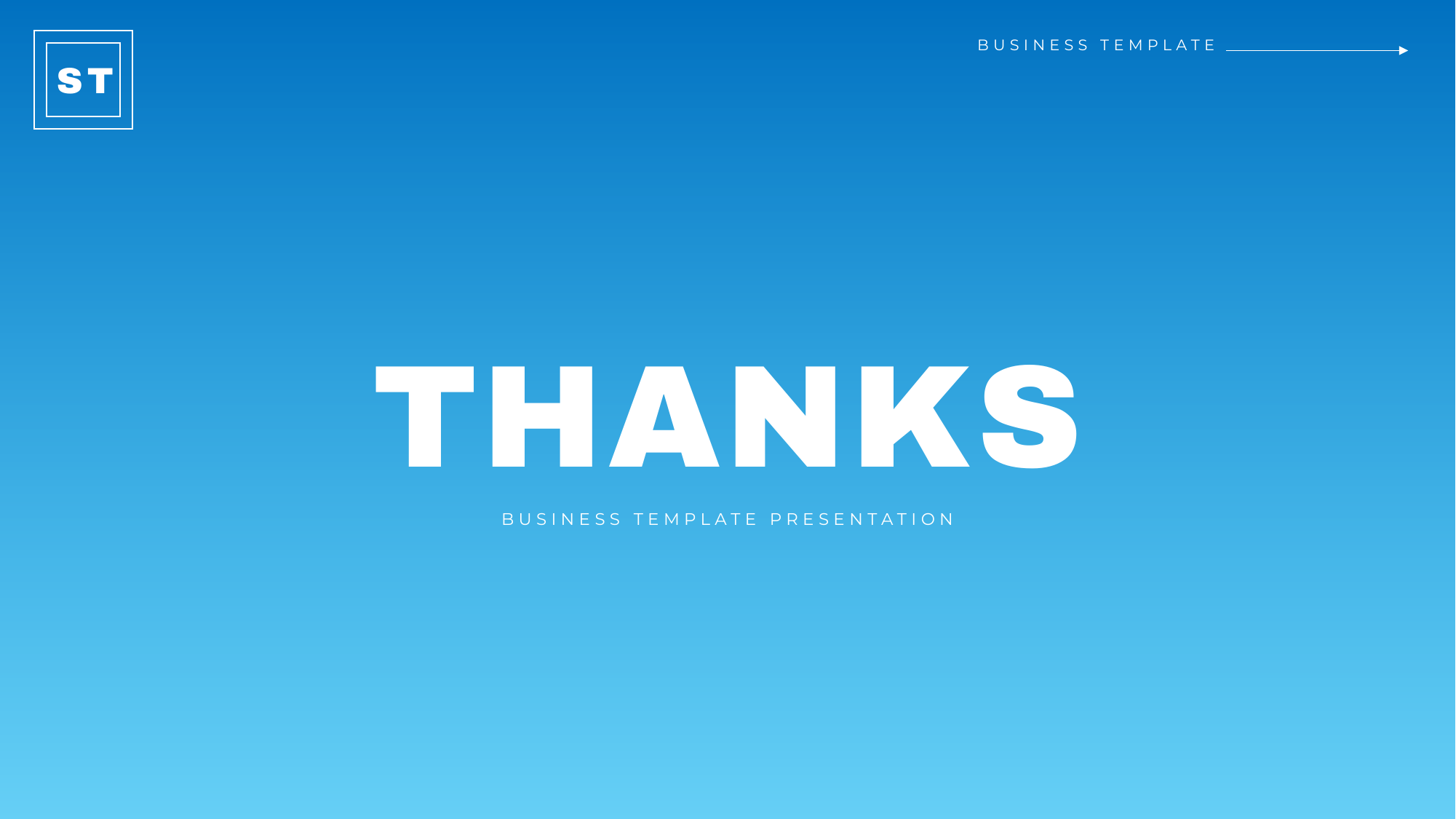

ST
BUSINESS TEMPLATE
THANKS
BUSINESS TEMPLATE PRESENTATION